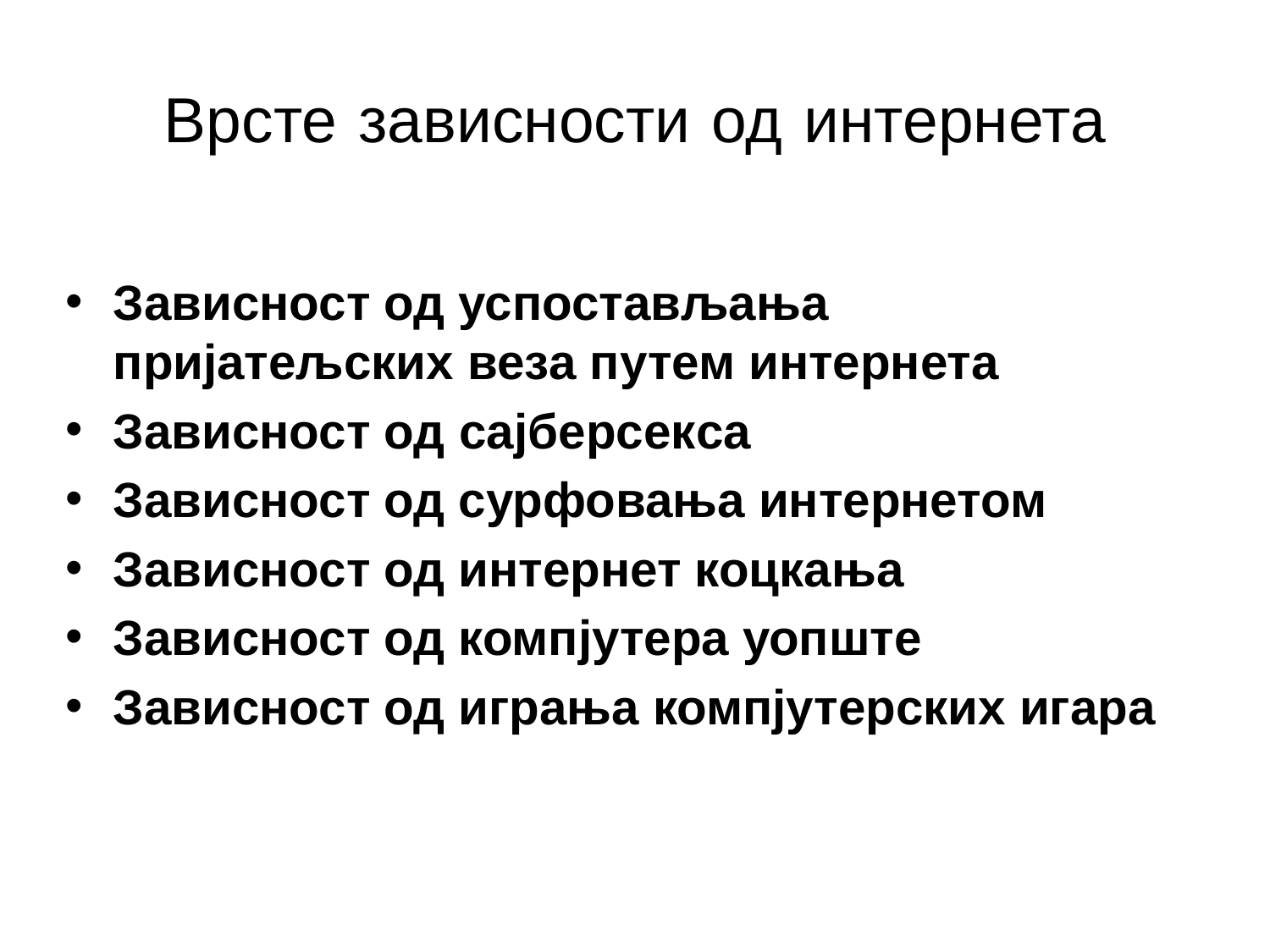

# Врсте зависности од интернета
Зависност од успостављања пријатељских веза путем интернета
Зависност од сајберсекса
Зависност од сурфовања интернетом
Зависност од интернет коцкања
Зависност од компјутера уопште
Зависност од играња компјутерских игара